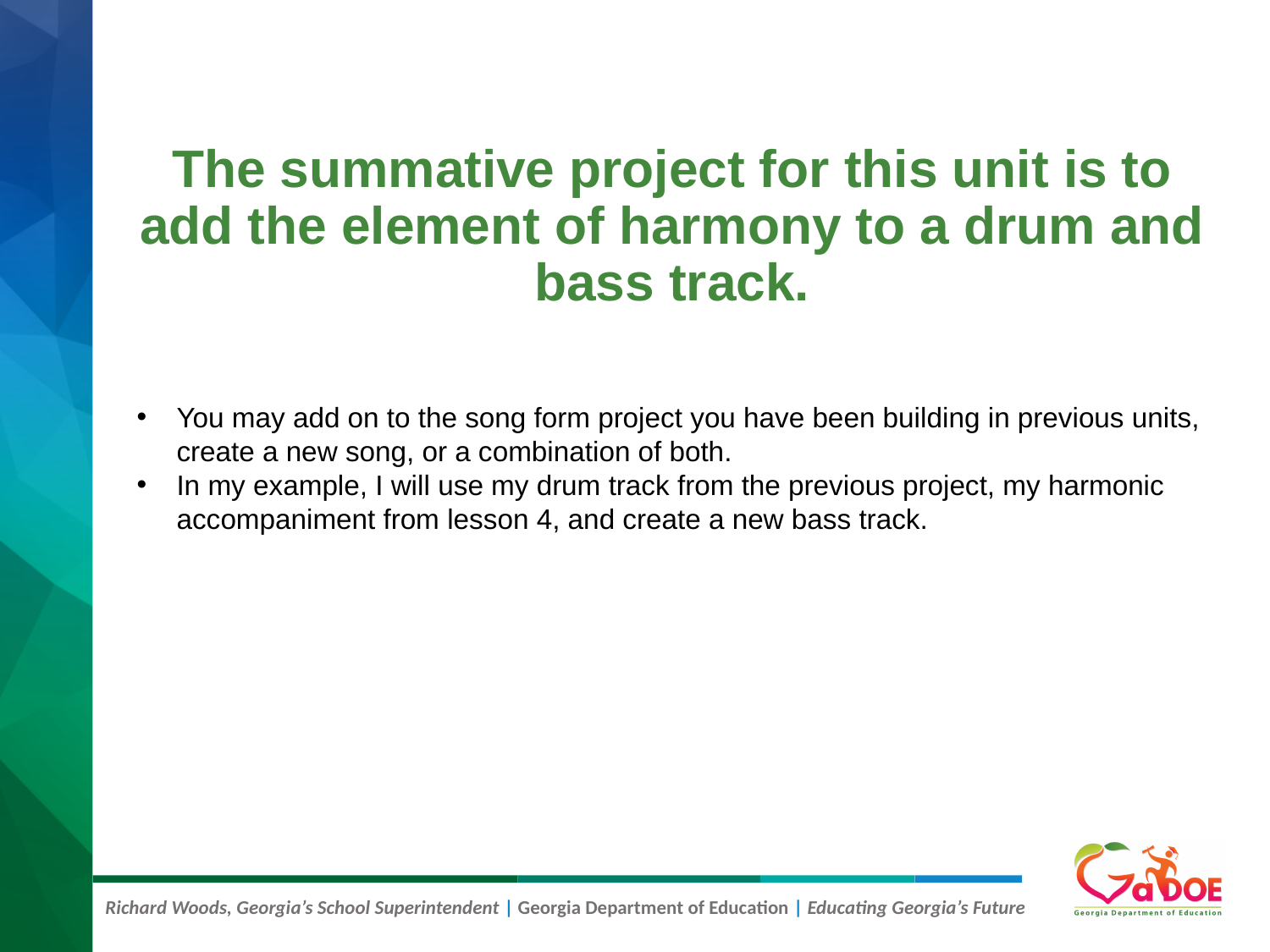

# The summative project for this unit is to add the element of harmony to a drum and bass track.
You may add on to the song form project you have been building in previous units, create a new song, or a combination of both.
In my example, I will use my drum track from the previous project, my harmonic accompaniment from lesson 4, and create a new bass track.